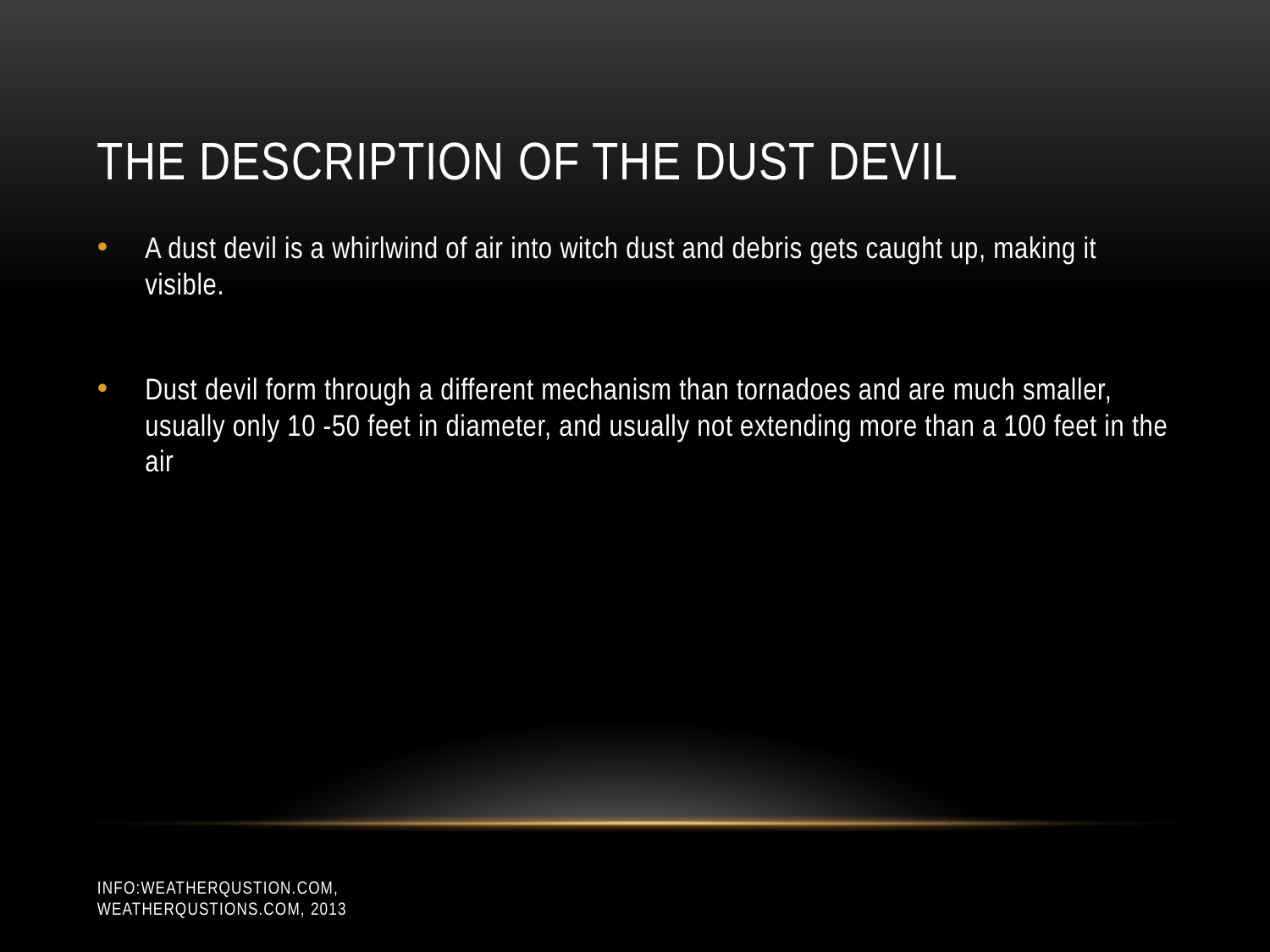

# The Description Of The Dust Devil
A dust devil is a whirlwind of air into witch dust and debris gets caught up, making it visible.

Dust devil form through a different mechanism than tornadoes and are much smaller, usually only 10 -50 feet in diameter, and usually not extending more than a 100 feet in the air
Info:Weatherqustion.com, Weatherqustions.com, 2013